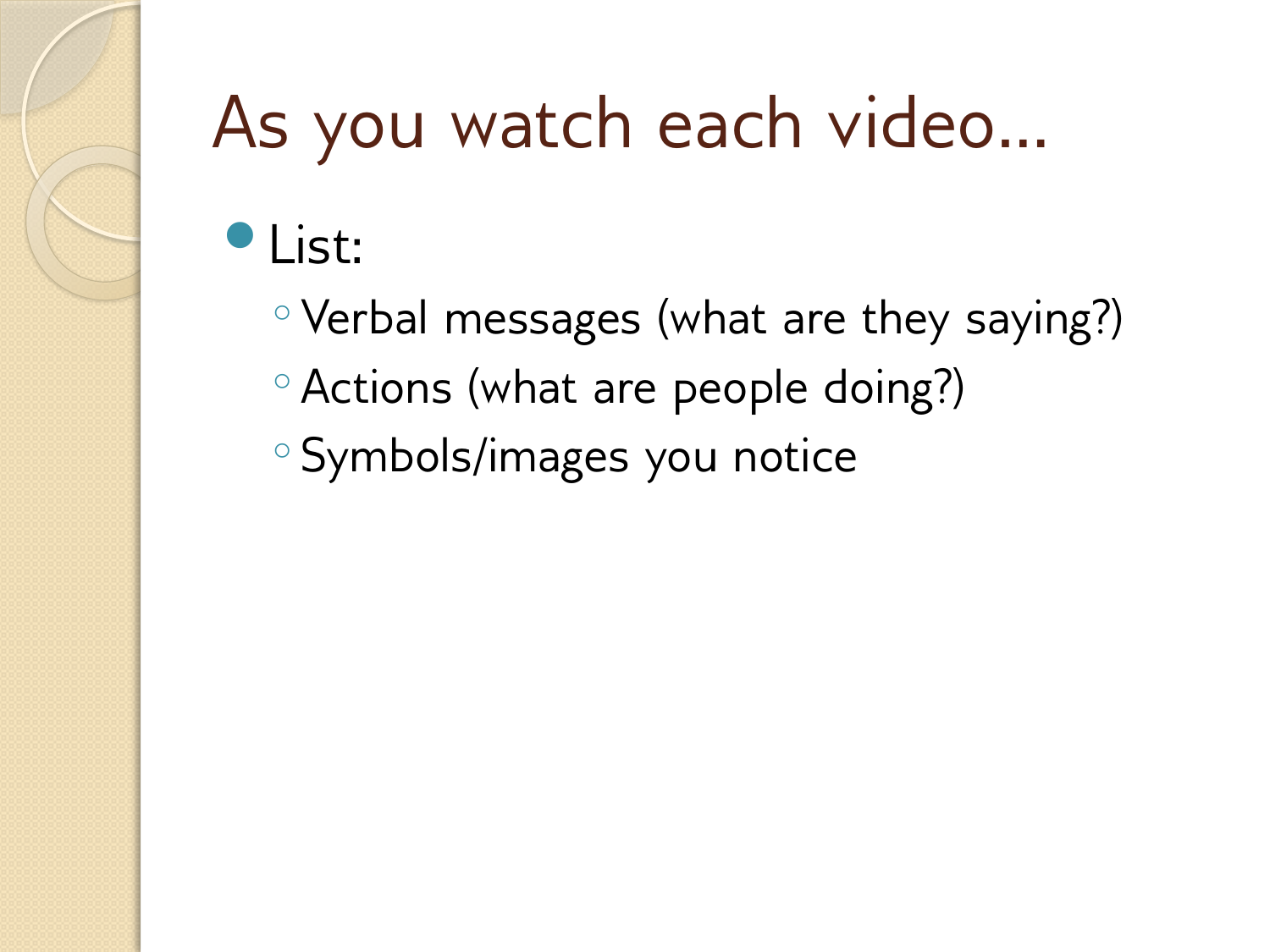

# As you watch each video…
List:
Verbal messages (what are they saying?)
Actions (what are people doing?)
Symbols/images you notice